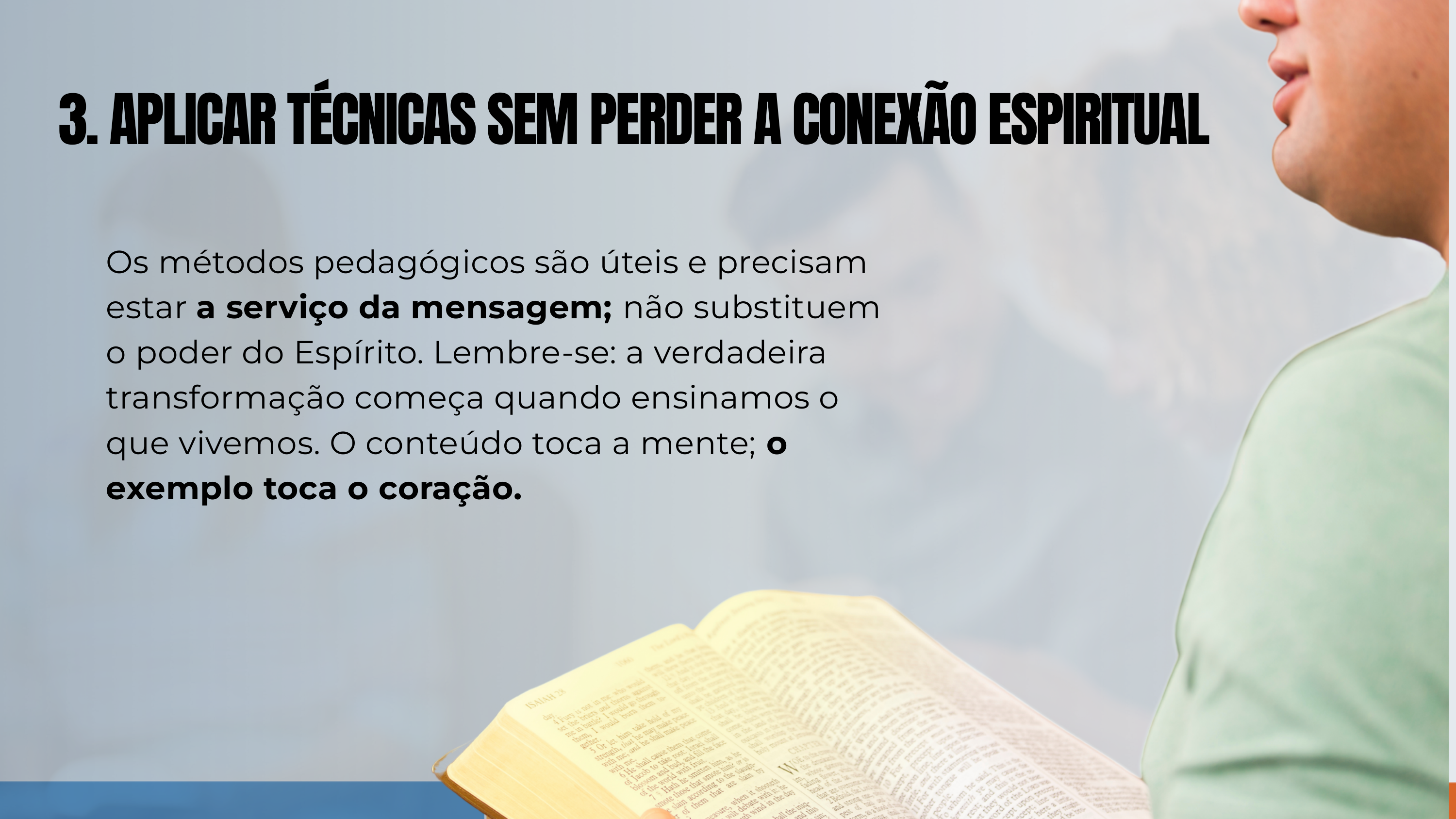

3. APLICAR TÉCNICAS SEM PERDER A CONEXÃO ESPIRITUAL
Os métodos pedagógicos são úteis e precisam estar a serviço da mensagem; não substituem o poder do Espírito. Lembre-se: a verdadeira transformação começa quando ensinamos o que vivemos. O conteúdo toca a mente; o exemplo toca o coração.